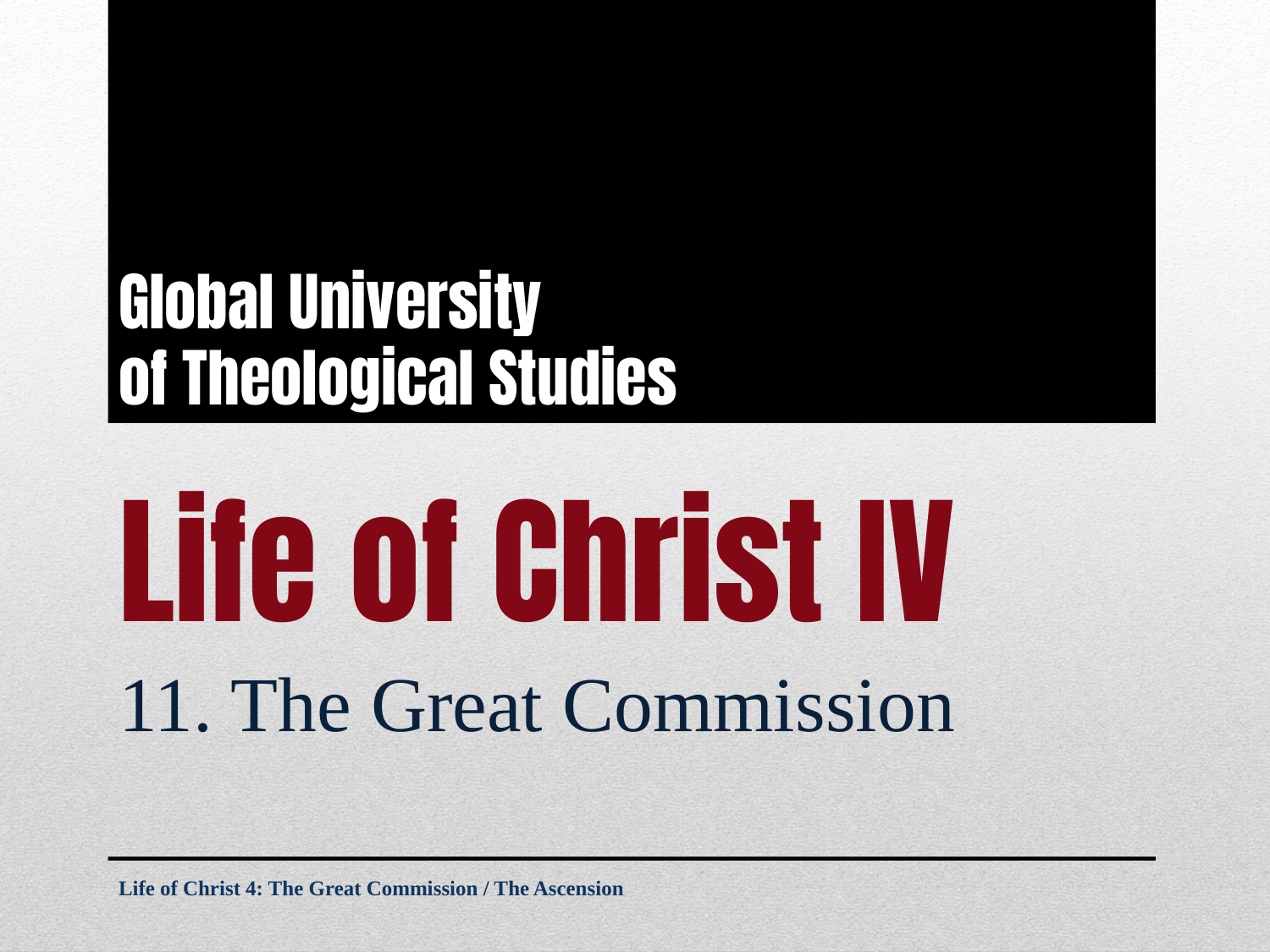

Global University
of Theological Studies
# Life of Christ IV
11. The Great Commission
Life of Christ 4: The Great Commission / The Ascension